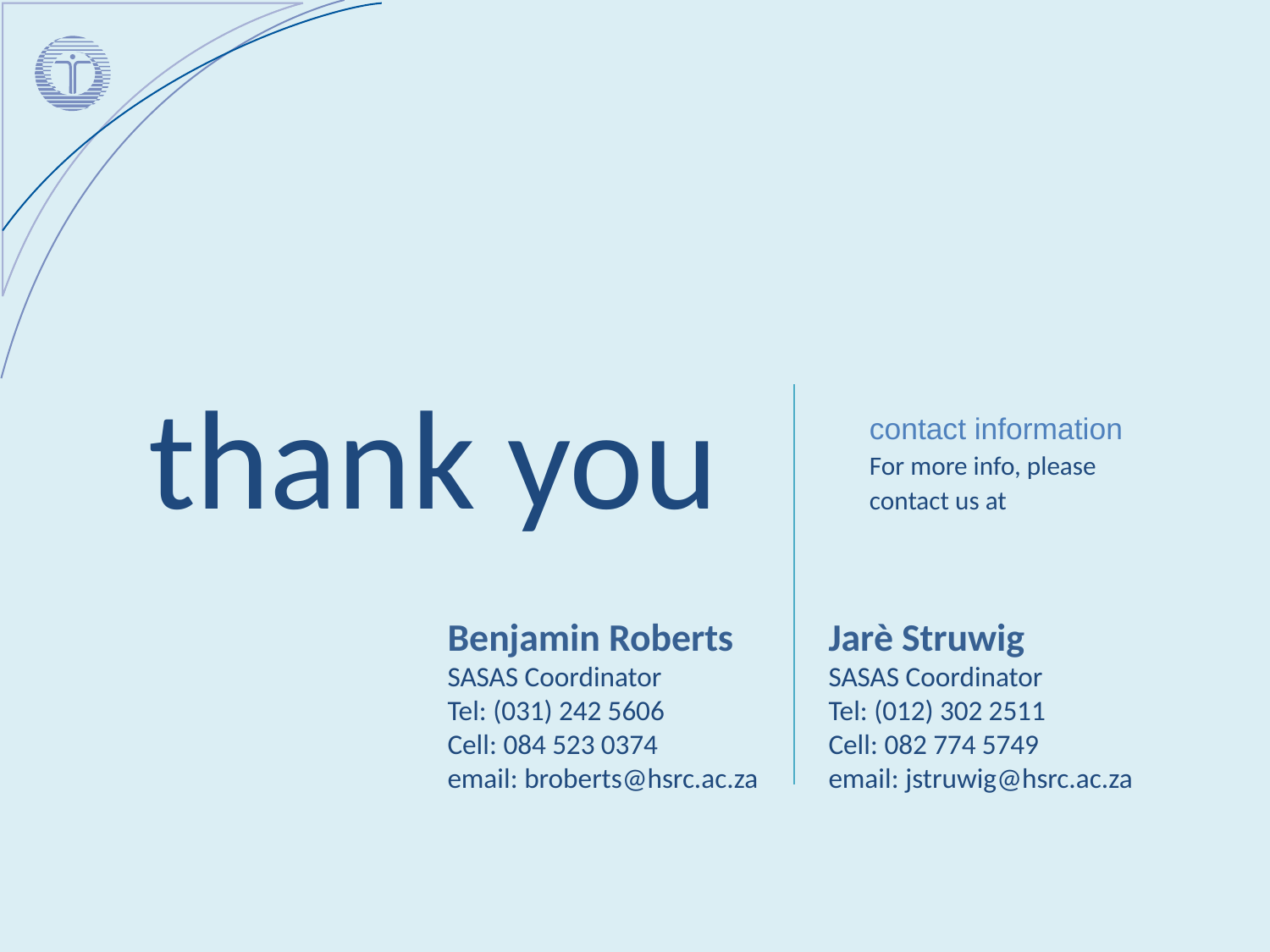

contact information
For more info, please contact us at

thank you
Benjamin Roberts	Jarè Struwig
SASAS Coordinator		SASAS Coordinator
Tel: (031) 242 5606		Tel: (012) 302 2511
Cell: 084 523 0374		Cell: 082 774 5749
email: broberts@hsrc.ac.za	email: jstruwig@hsrc.ac.za